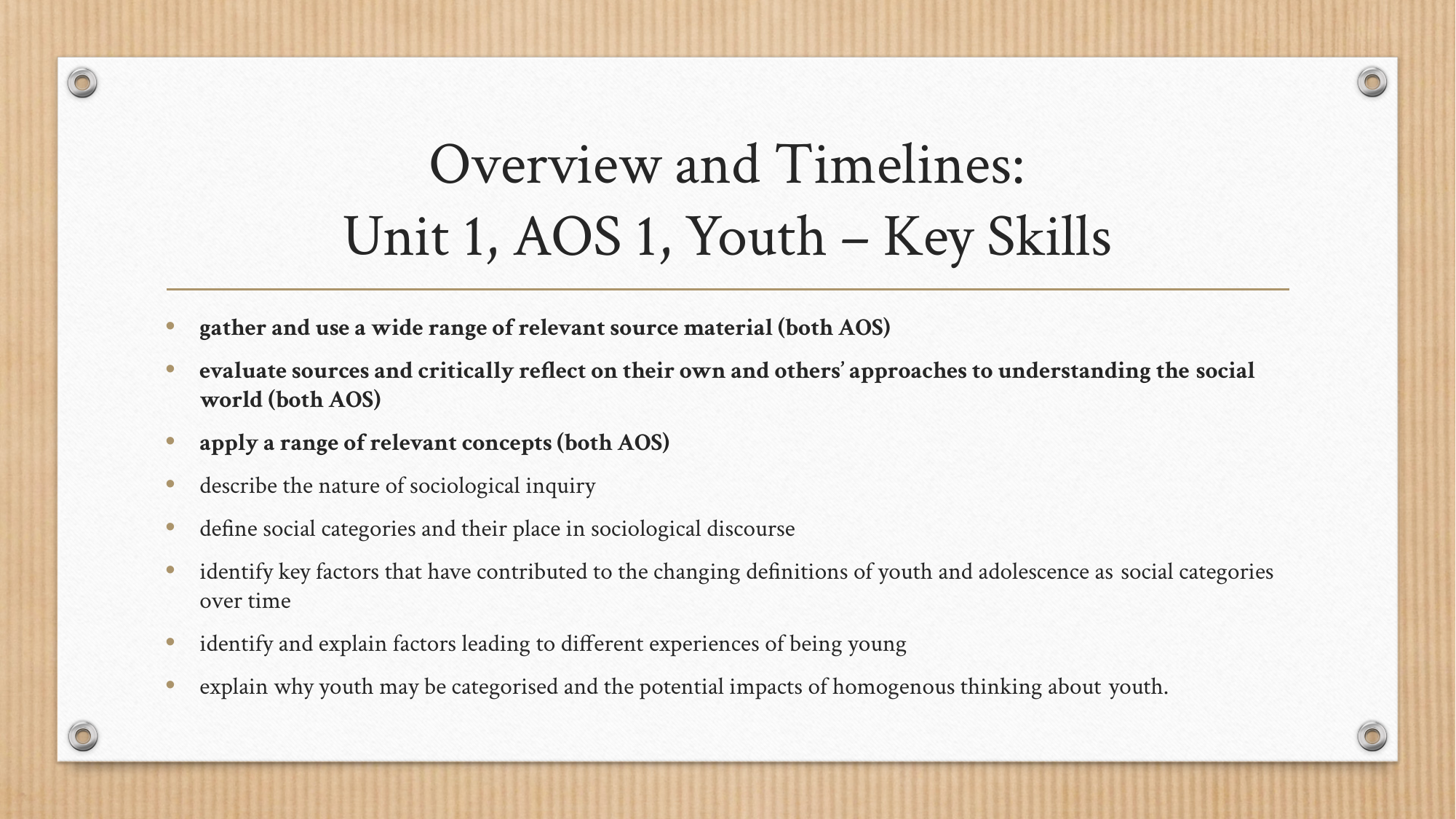

# Overview and Timelines: Unit 1, AOS 1, Youth – Key Skills
gather and use a wide range of relevant source material (both AOS)
evaluate sources and critically reflect on their own and others’ approaches to understanding the social world (both AOS)
apply a range of relevant concepts (both AOS)
describe the nature of sociological inquiry
define social categories and their place in sociological discourse
identify key factors that have contributed to the changing definitions of youth and adolescence as social categories over time
identify and explain factors leading to different experiences of being young
explain why youth may be categorised and the potential impacts of homogenous thinking about youth.